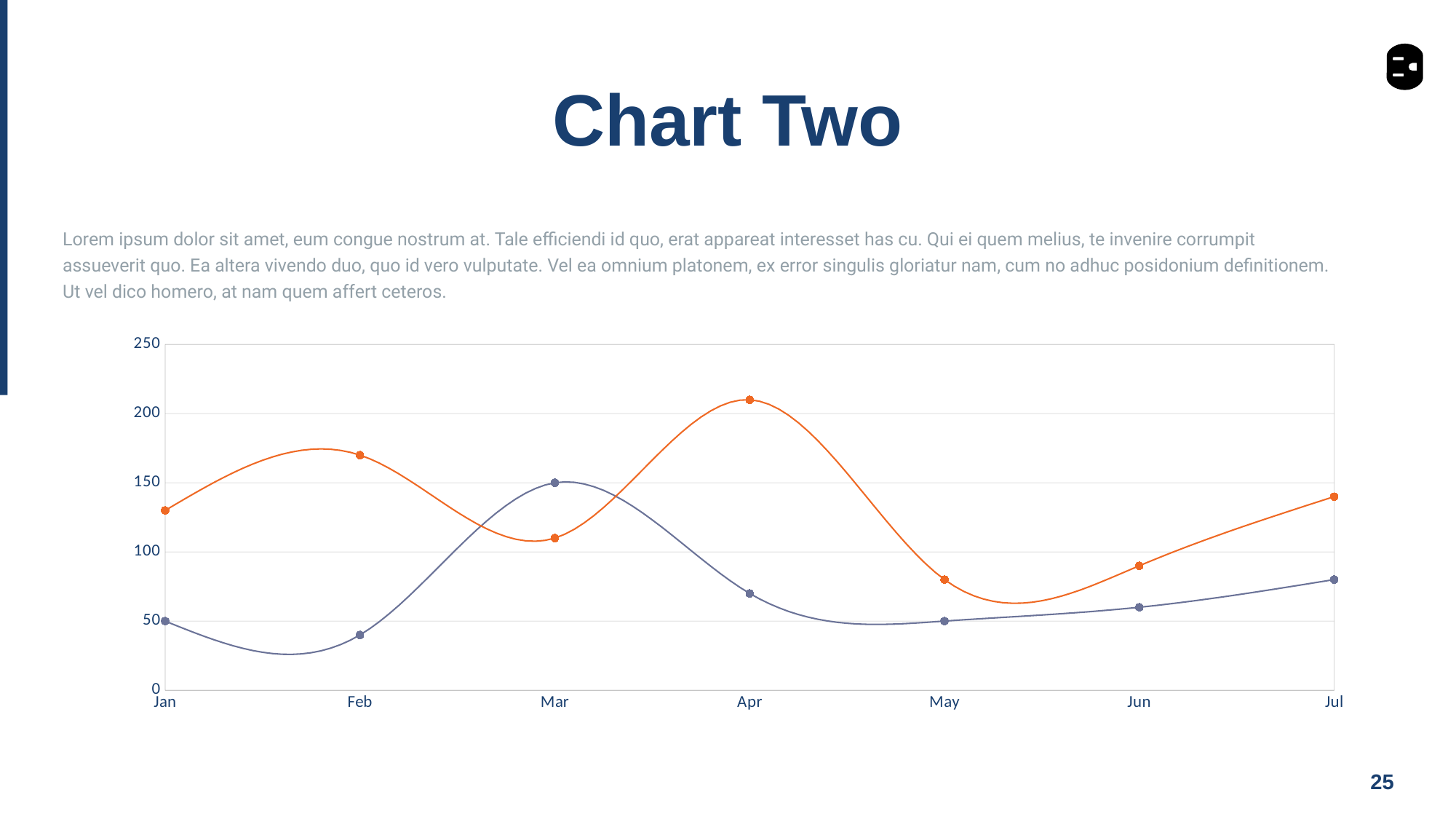

# Chart Two
Lorem ipsum dolor sit amet, eum congue nostrum at. Tale efficiendi id quo, erat appareat interesset has cu. Qui ei quem melius, te invenire corrumpit assueverit quo. Ea altera vivendo duo, quo id vero vulputate. Vel ea omnium platonem, ex error singulis gloriatur nam, cum no adhuc posidonium definitionem. Ut vel dico homero, at nam quem affert ceteros.

### Chart

| Category | Store1 | Store2 |
|---|---|---|
| Jan | 50.0 | 130.0 |
| Feb | 40.0 | 170.0 |
| Mar | 150.0 | 110.0 |
| Apr | 70.0 | 210.0 |
| May | 50.0 | 80.0 |
| Jun | 60.0 | 90.0 |
| Jul | 80.0 | 140.0 |
25